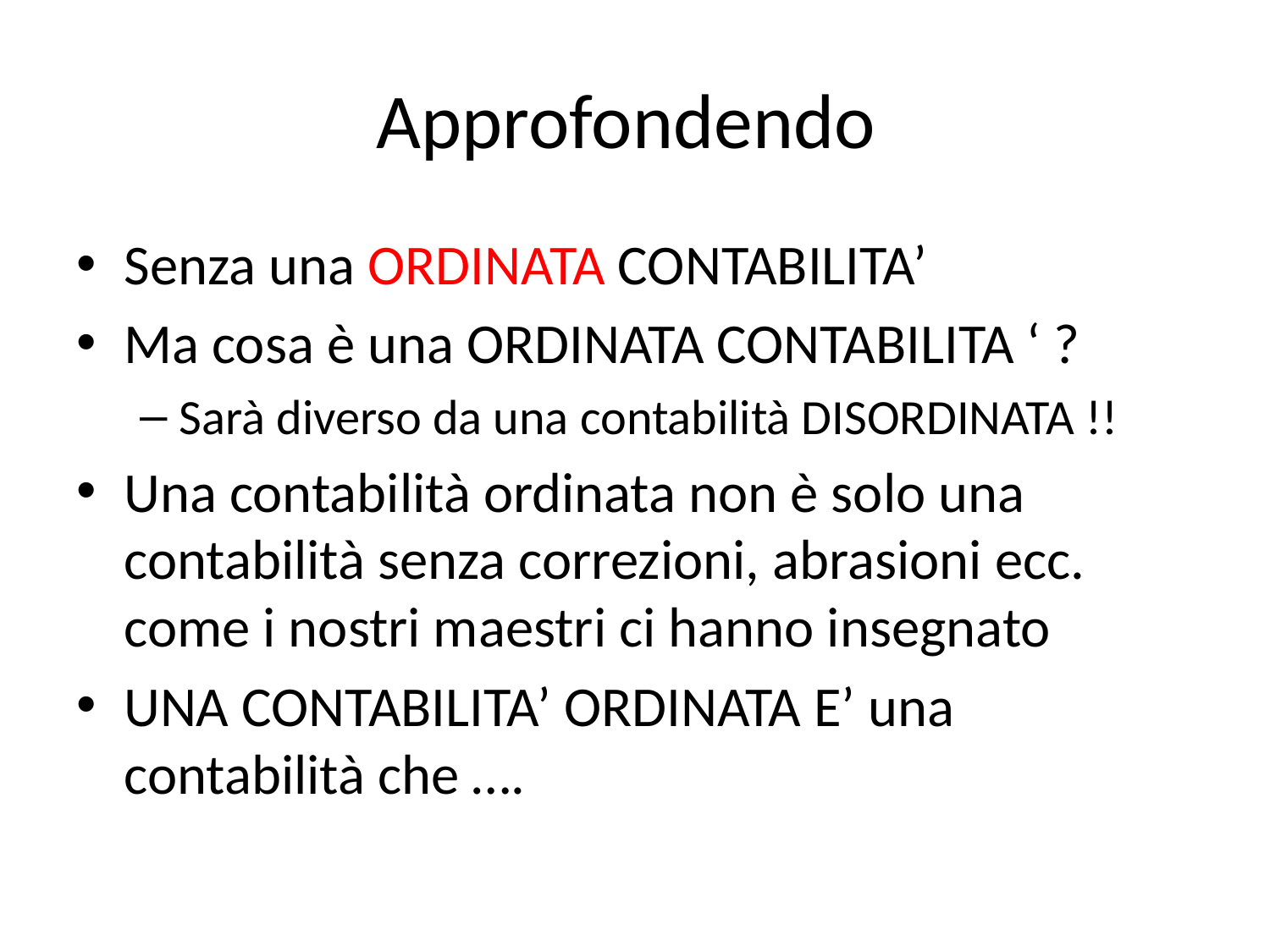

# Approfondendo
Senza una ORDINATA CONTABILITA’
Ma cosa è una ORDINATA CONTABILITA ‘ ?
Sarà diverso da una contabilità DISORDINATA !!
Una contabilità ordinata non è solo una contabilità senza correzioni, abrasioni ecc. come i nostri maestri ci hanno insegnato
UNA CONTABILITA’ ORDINATA E’ una contabilità che ….